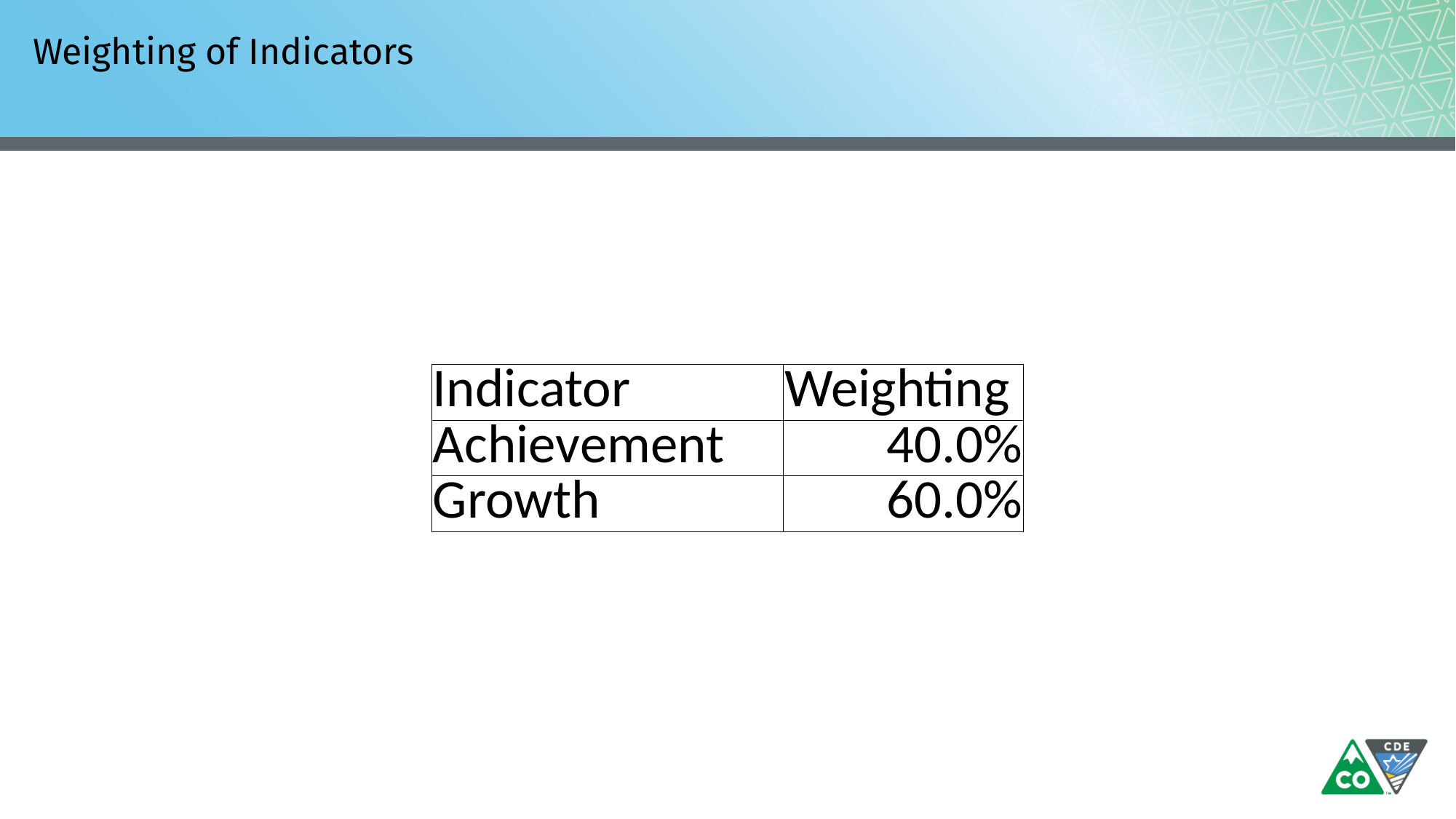

# Weighting of Indicators
| Indicator | Weighting |
| --- | --- |
| Achievement | 40.0% |
| Growth | 60.0% |